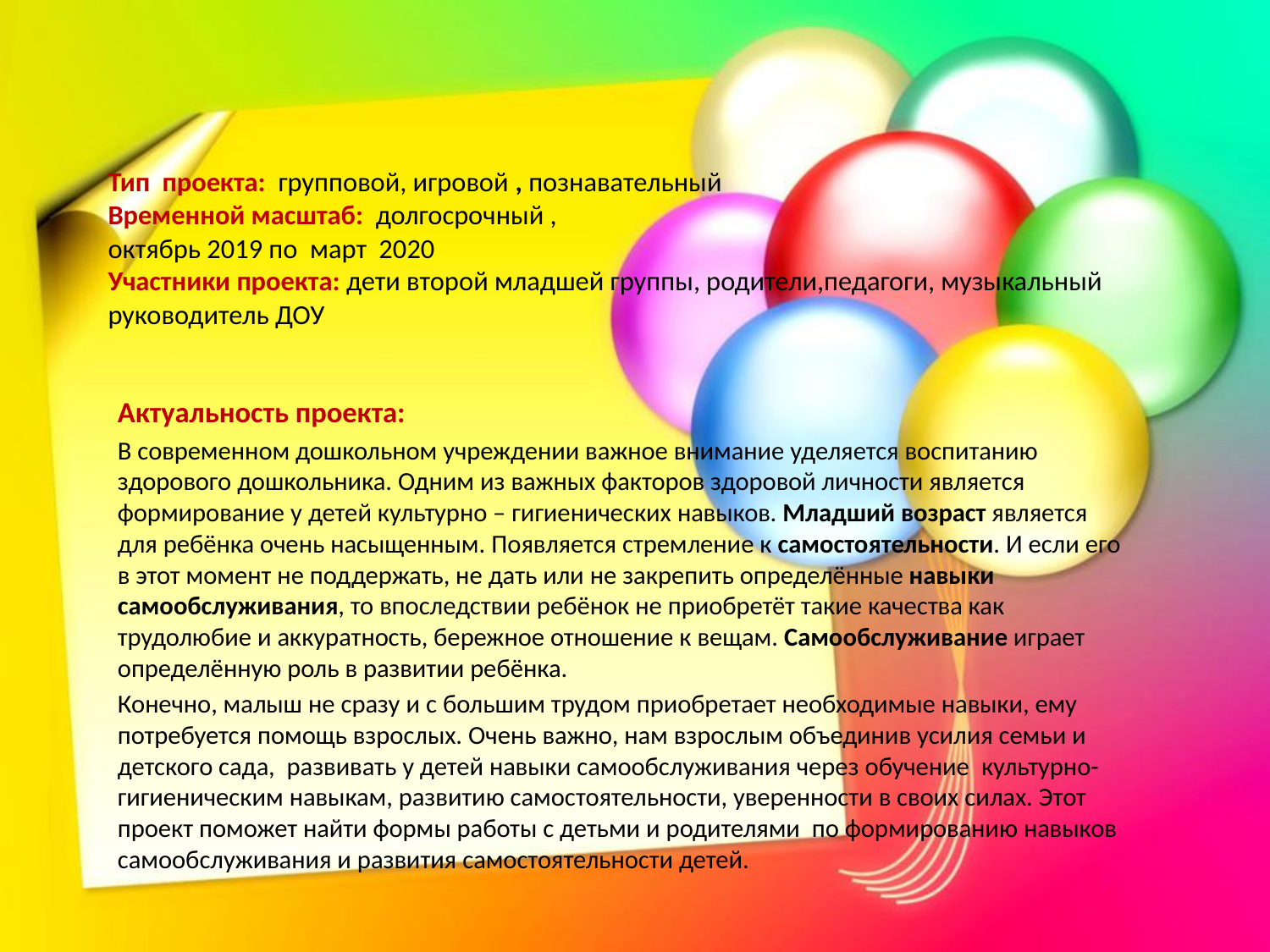

# Тип  проекта:  групповой, игровой , познавательный Временной масштаб:  долгосрочный , октябрь 2019 по  март  2020 Участники проекта: дети второй младшей группы, родители,педагоги, музыкальный руководитель ДОУ

Актуальность проекта:
В современном дошкольном учреждении важное внимание уделяется воспитанию здорового дошкольника. Одним из важных факторов здоровой личности является формирование у детей культурно – гигиенических навыков. Младший возраст является для ребёнка очень насыщенным. Появляется стремление к самостоятельности. И если его в этот момент не поддержать, не дать или не закрепить определённые навыки самообслуживания, то впоследствии ребёнок не приобретёт такие качества как трудолюбие и аккуратность, бережное отношение к вещам. Самообслуживание играет определённую роль в развитии ребёнка.
Конечно, малыш не сразу и с большим трудом приобретает необходимые навыки, ему потребуется помощь взрослых. Очень важно, нам взрослым объединив усилия семьи и детского сада,  развивать у детей навыки самообслуживания через обучение  культурно- гигиеническим навыкам, развитию самостоятельности, уверенности в своих силах. Этот проект поможет найти формы работы с детьми и родителями  по формированию навыков самообслуживания и развития самостоятельности детей.